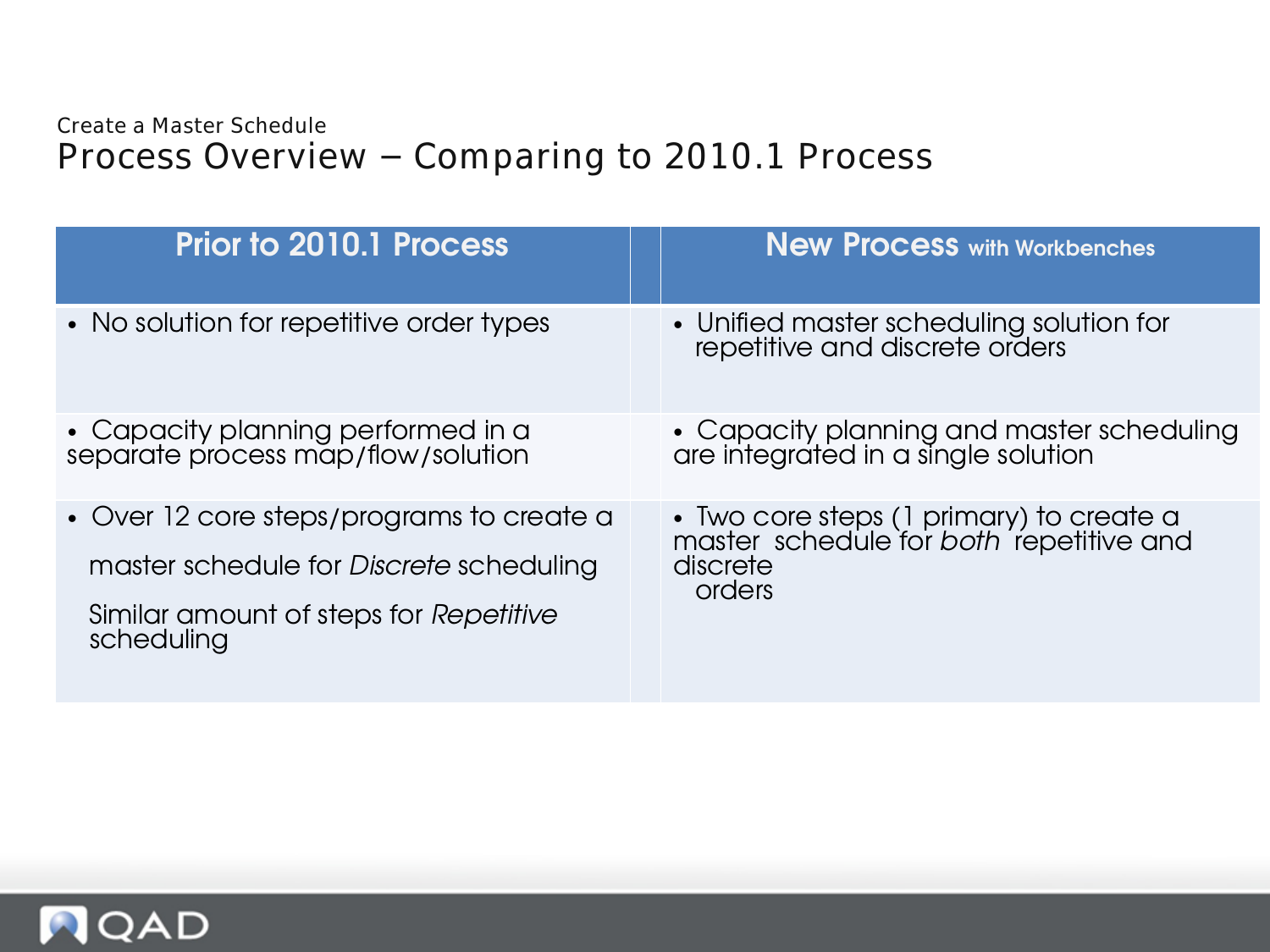

Create a Master Schedule
Process Overview – Comparing to 2010.1 Process
| Prior to 2010.1 Process |  | New Process with Workbenches |
| --- | --- | --- |
| No solution for repetitive order types |  | Unified master scheduling solution for repetitive and discrete orders |
| Capacity planning performed in a separate process map/flow/solution |  | Capacity planning and master scheduling are integrated in a single solution |
| Over 12 core steps/programs to create a master schedule for Discrete scheduling Similar amount of steps for Repetitive scheduling |  | Two core steps (1 primary) to create a master schedule for both repetitive and discrete orders |